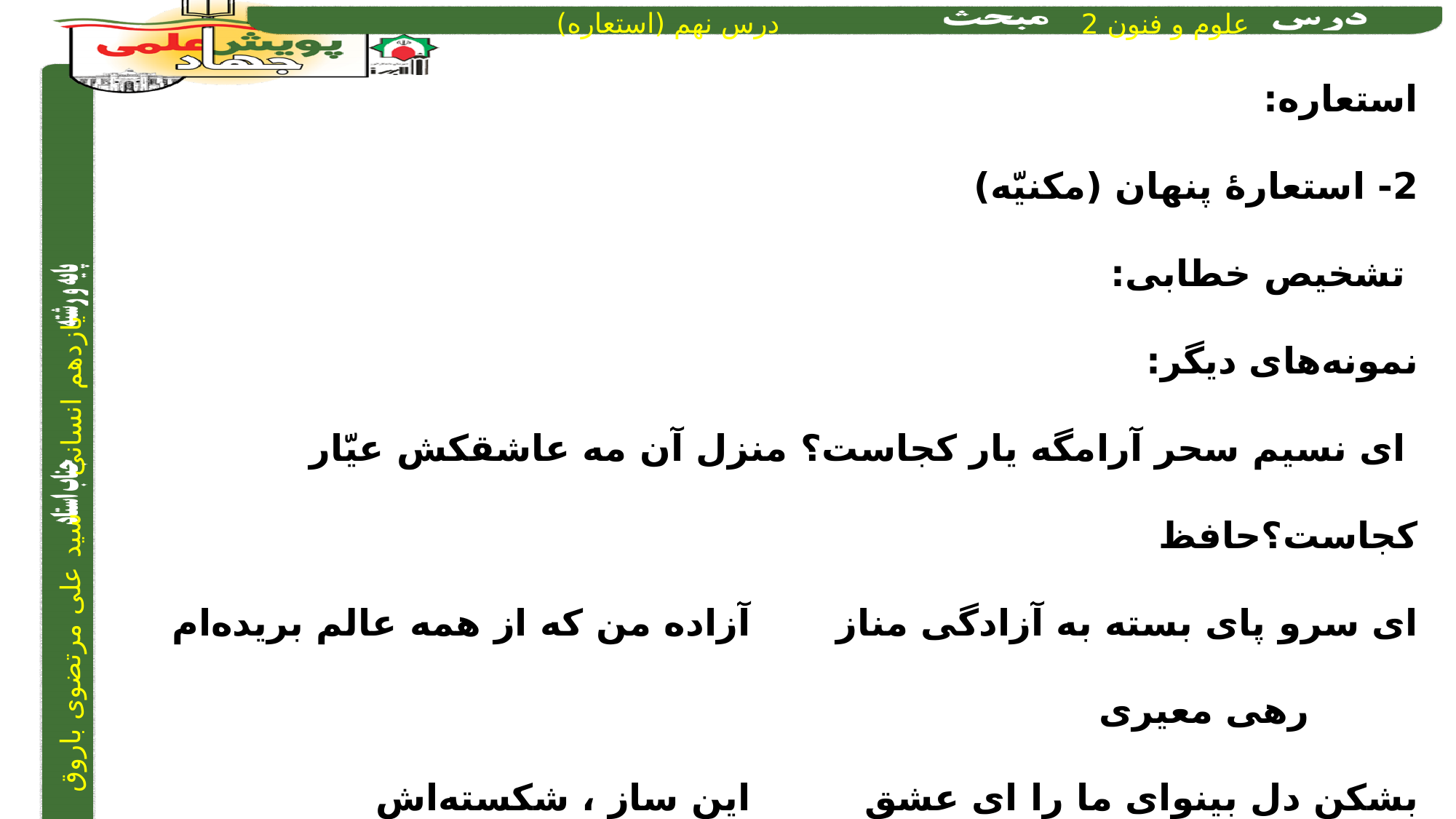

استعاره:
2- استعارۀ پنهان (مکنیّه)
 تشخیص خطابی:
نمونه‌های دیگر:
 ای نسیم سحر آرامگه یار کجاست؟ 	منزل آن مه عاشقکش عیّار کجاست؟	حافظ
ای سرو پای بسته به آزادگی مناز		 آزاده من که از همه عالم بریده‌ام		رهی معیری
بشکن دل بینوای ما را ای عشق		 این ساز ، شکسته‌اش خوش‌آهنگ‌تر است
سیدحسن حسینی